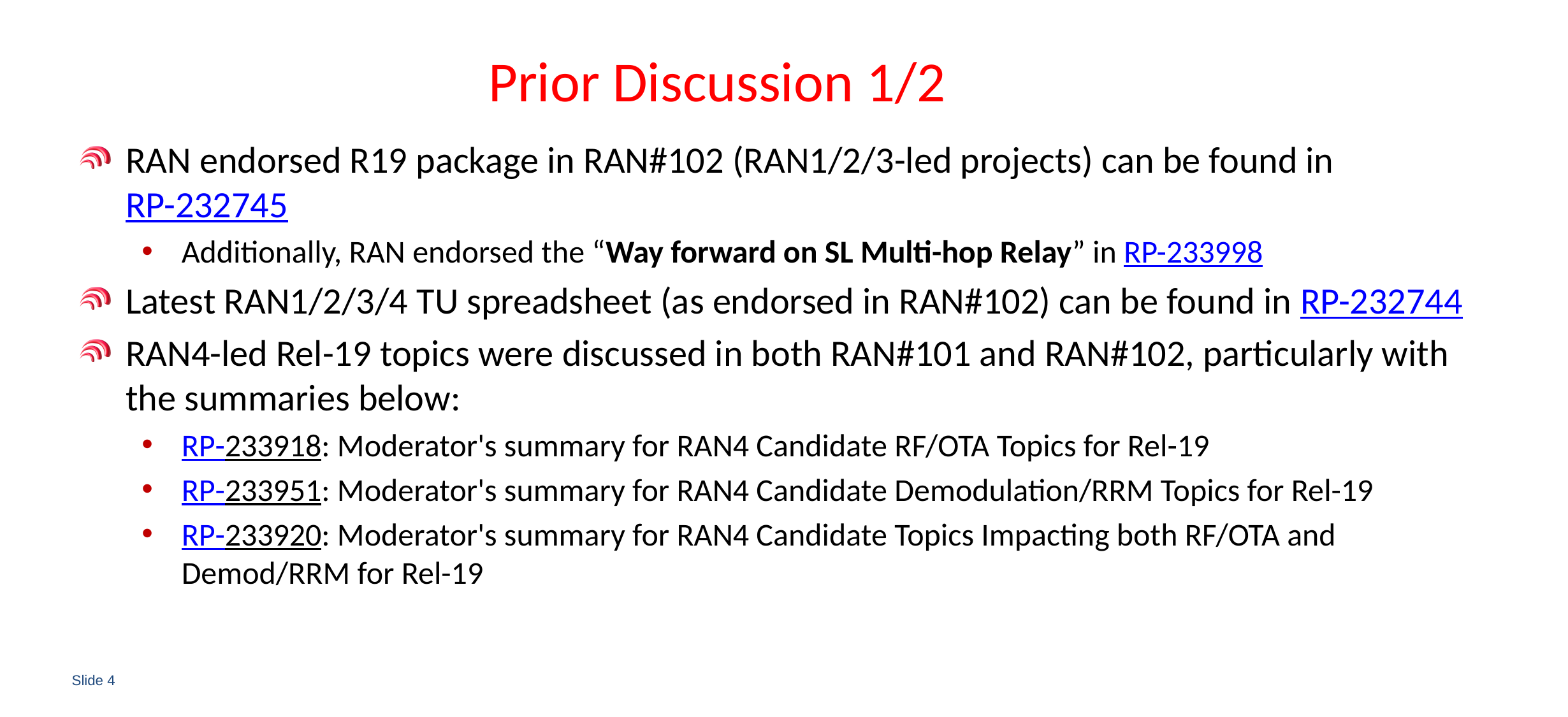

# Prior Discussion 1/2
RAN endorsed R19 package in RAN#102 (RAN1/2/3-led projects) can be found in RP-232745
Additionally, RAN endorsed the “Way forward on SL Multi-hop Relay” in RP-233998
Latest RAN1/2/3/4 TU spreadsheet (as endorsed in RAN#102) can be found in RP-232744
RAN4-led Rel-19 topics were discussed in both RAN#101 and RAN#102, particularly with the summaries below:
RP-233918: Moderator's summary for RAN4 Candidate RF/OTA Topics for Rel-19
RP-233951: Moderator's summary for RAN4 Candidate Demodulation/RRM Topics for Rel-19
RP-233920: Moderator's summary for RAN4 Candidate Topics Impacting both RF/OTA and Demod/RRM for Rel-19